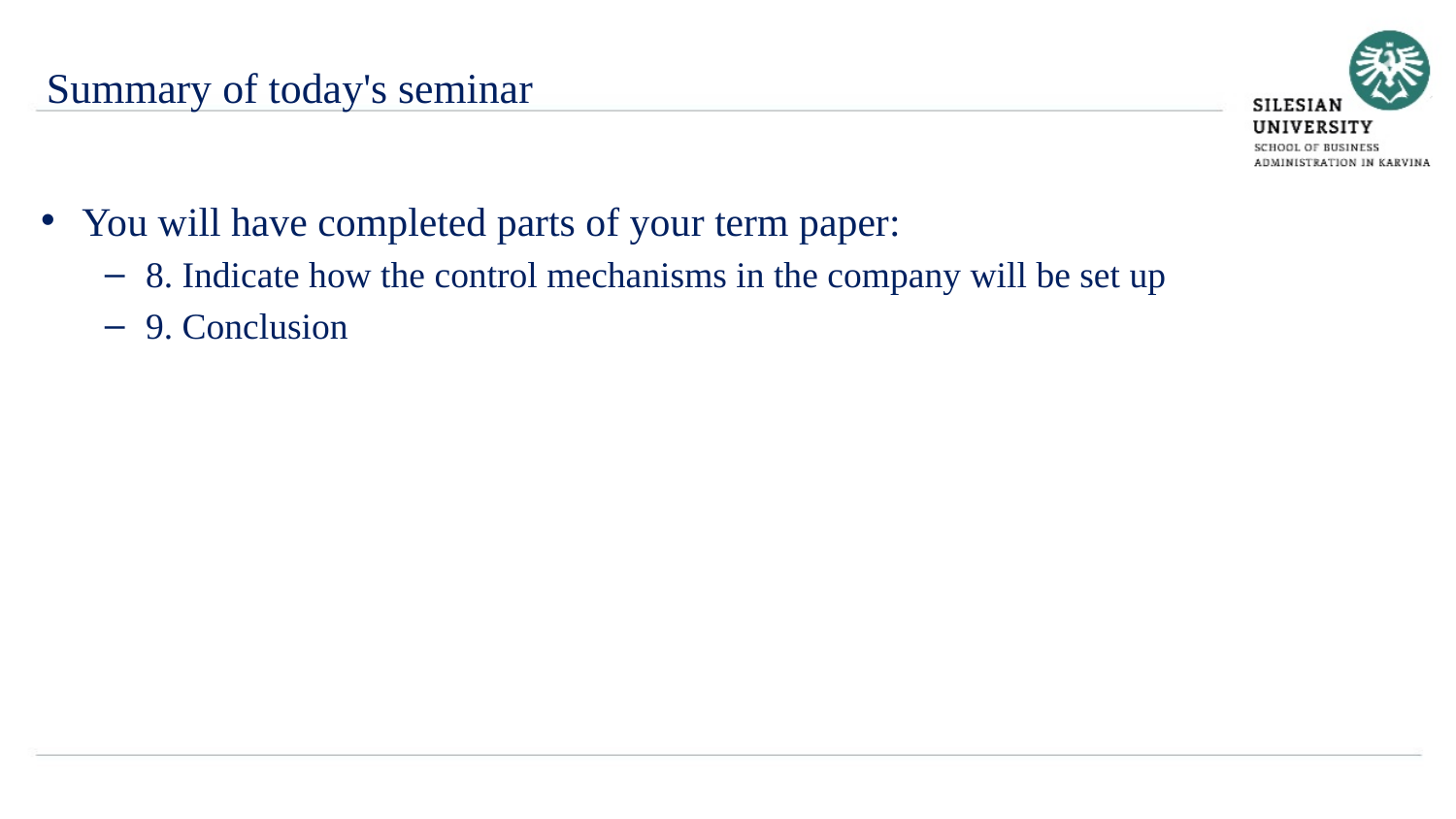

Summary of today's seminar
You will have completed parts of your term paper:
8. Indicate how the control mechanisms in the company will be set up
9. Conclusion